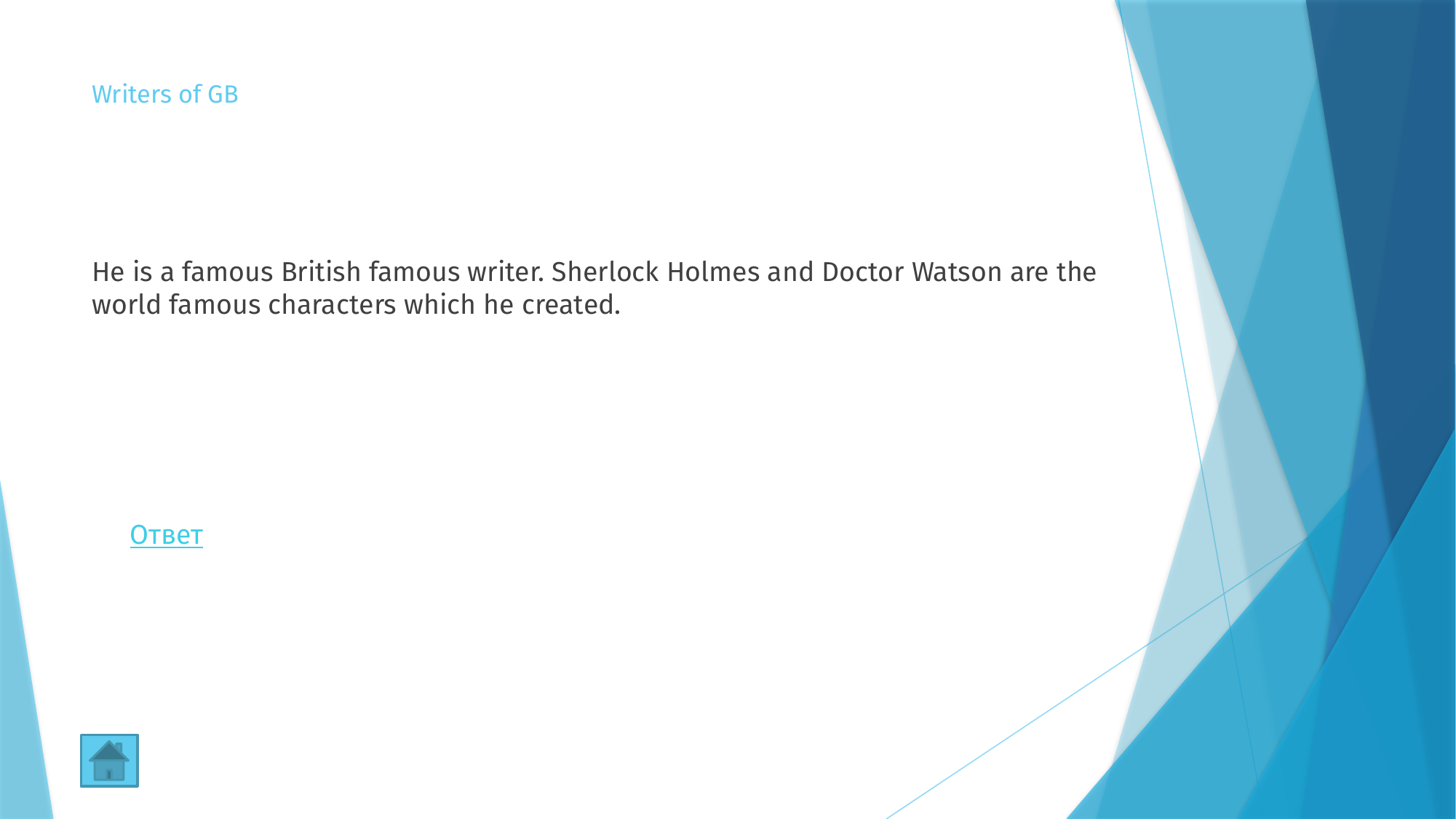

# Writers of GB
He is a famous British famous writer. Sherlock Holmes and Doctor Watson are the world famous characters which he created.
Ответ